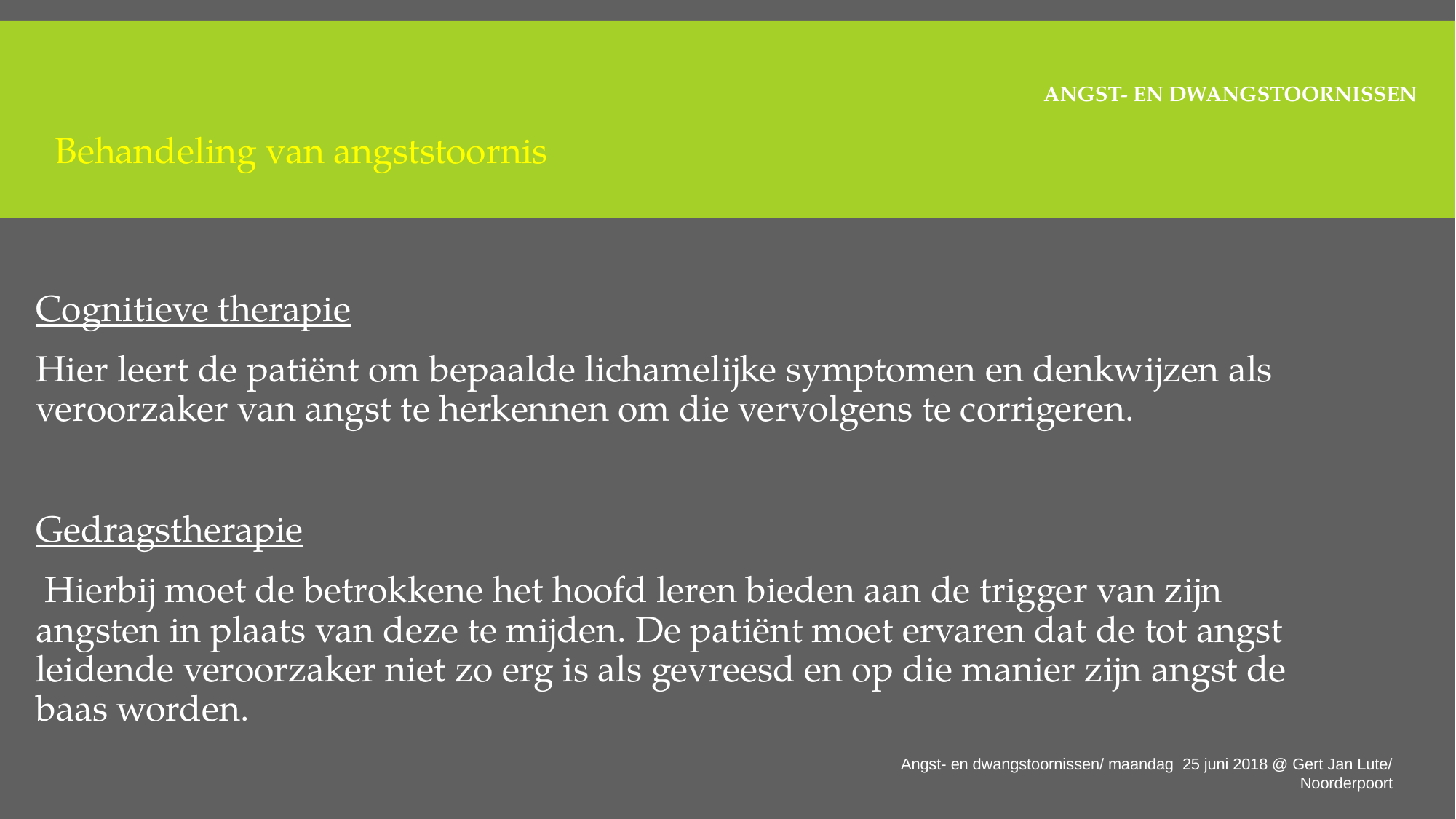

# Angst- en dwangstoornissen
Behandeling van angststoornis
Cognitieve therapie
Hier leert de patiënt om bepaalde lichamelijke symptomen en denkwijzen als veroorzaker van angst te herkennen om die vervolgens te corrigeren.

Gedragstherapie
 Hierbij moet de betrokkene het hoofd leren bieden aan de trigger van zijn    angsten in plaats van deze te mijden. De patiënt moet ervaren dat de tot angst leidende veroorzaker niet zo erg is als gevreesd en op die manier zijn angst de baas worden.
Angst- en dwangstoornissen/ maandag  25 juni 2018 @ Gert Jan Lute/ Noorderpoort